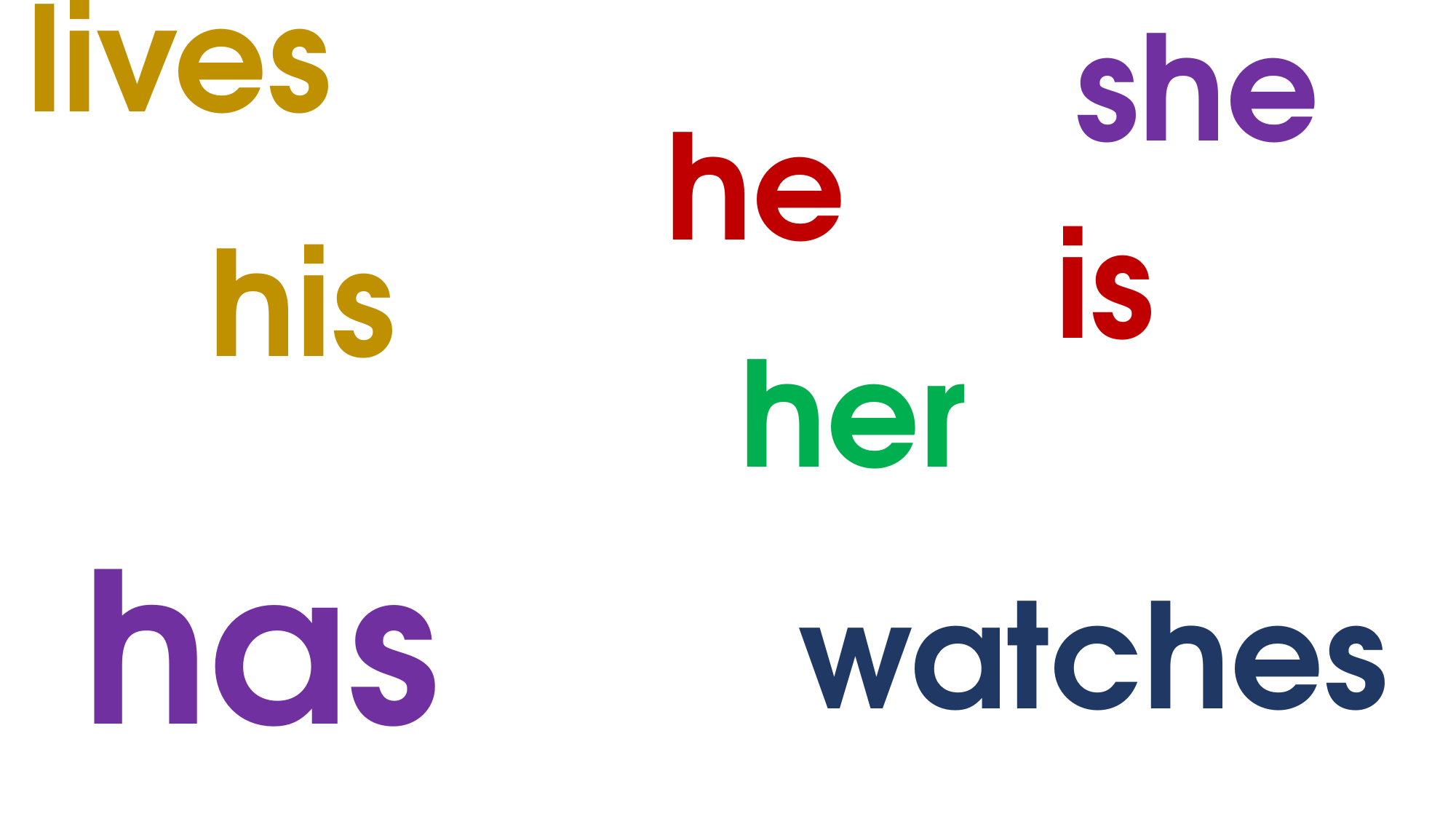

lives
she
he
is
his
her
has
watches